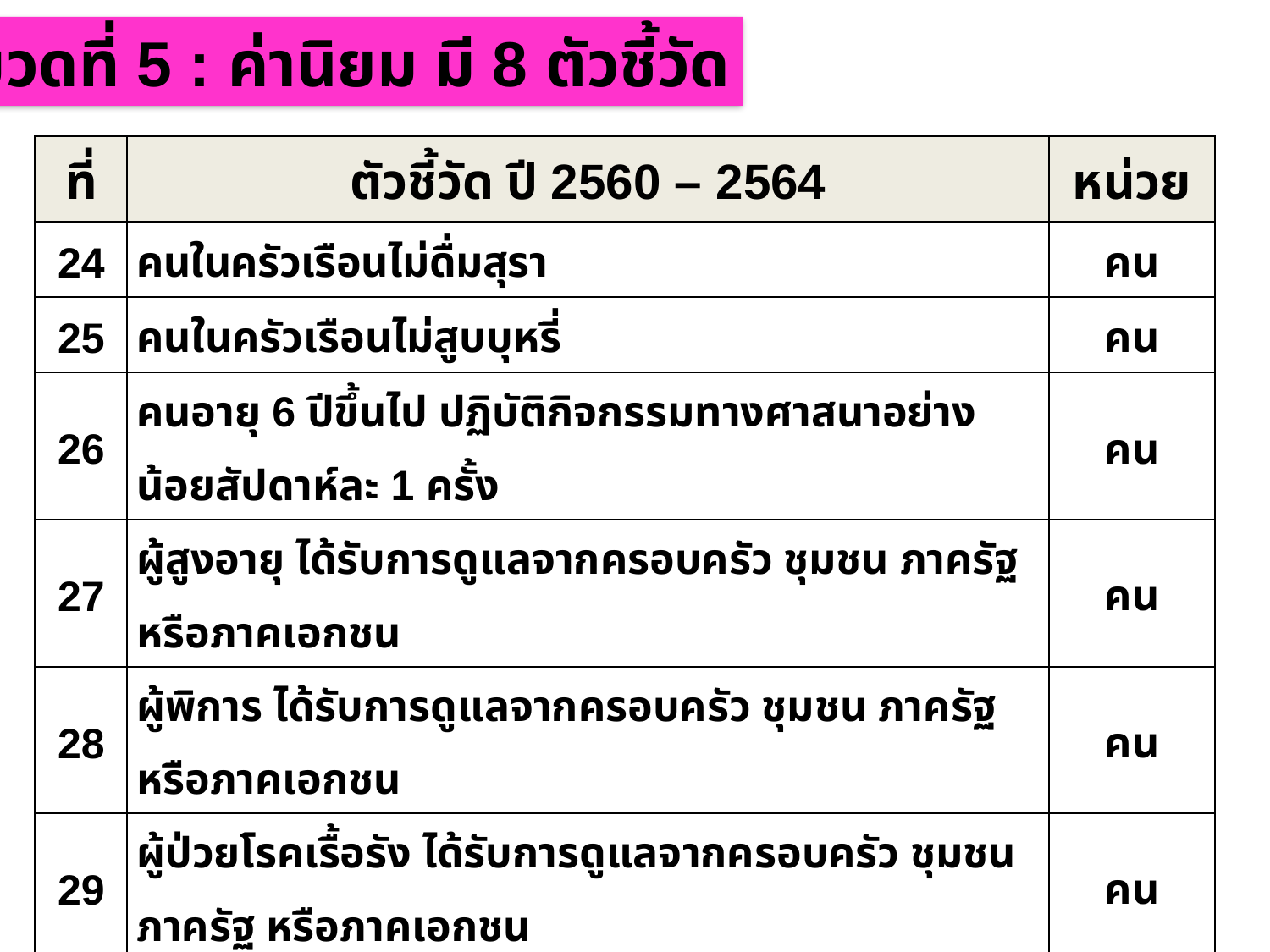

หมวดที่ 5 : ค่านิยม มี 8 ตัวชี้วัด
| ที่ | ตัวชี้วัด ปี 2560 – 2564 | หน่วย |
| --- | --- | --- |
| 24 | คนในครัวเรือนไม่ดื่มสุรา | คน |
| 25 | คนในครัวเรือนไม่สูบบุหรี่ | คน |
| 26 | คนอายุ 6 ปีขึ้นไป ปฏิบัติกิจกรรมทางศาสนาอย่างน้อยสัปดาห์ละ 1 ครั้ง | คน |
| 27 | ผู้สูงอายุ ได้รับการดูแลจากครอบครัว ชุมชน ภาครัฐ หรือภาคเอกชน | คน |
| 28 | ผู้พิการ ได้รับการดูแลจากครอบครัว ชุมชน ภาครัฐ หรือภาคเอกชน | คน |
| 29 | ผู้ป่วยโรคเรื้อรัง ได้รับการดูแลจากครอบครัว ชุมชน ภาครัฐ หรือภาคเอกชน | คน |
| 30 | ครัวเรือนมีส่วนร่วมทำกิจกรรมสาธารณะเพื่อประโยชน์ของชุมชน หรือท้องถิ่น | ครัวเรือน |
| 31 | ครอบครัวมีความอบอุ่น | ครัวเรือน |